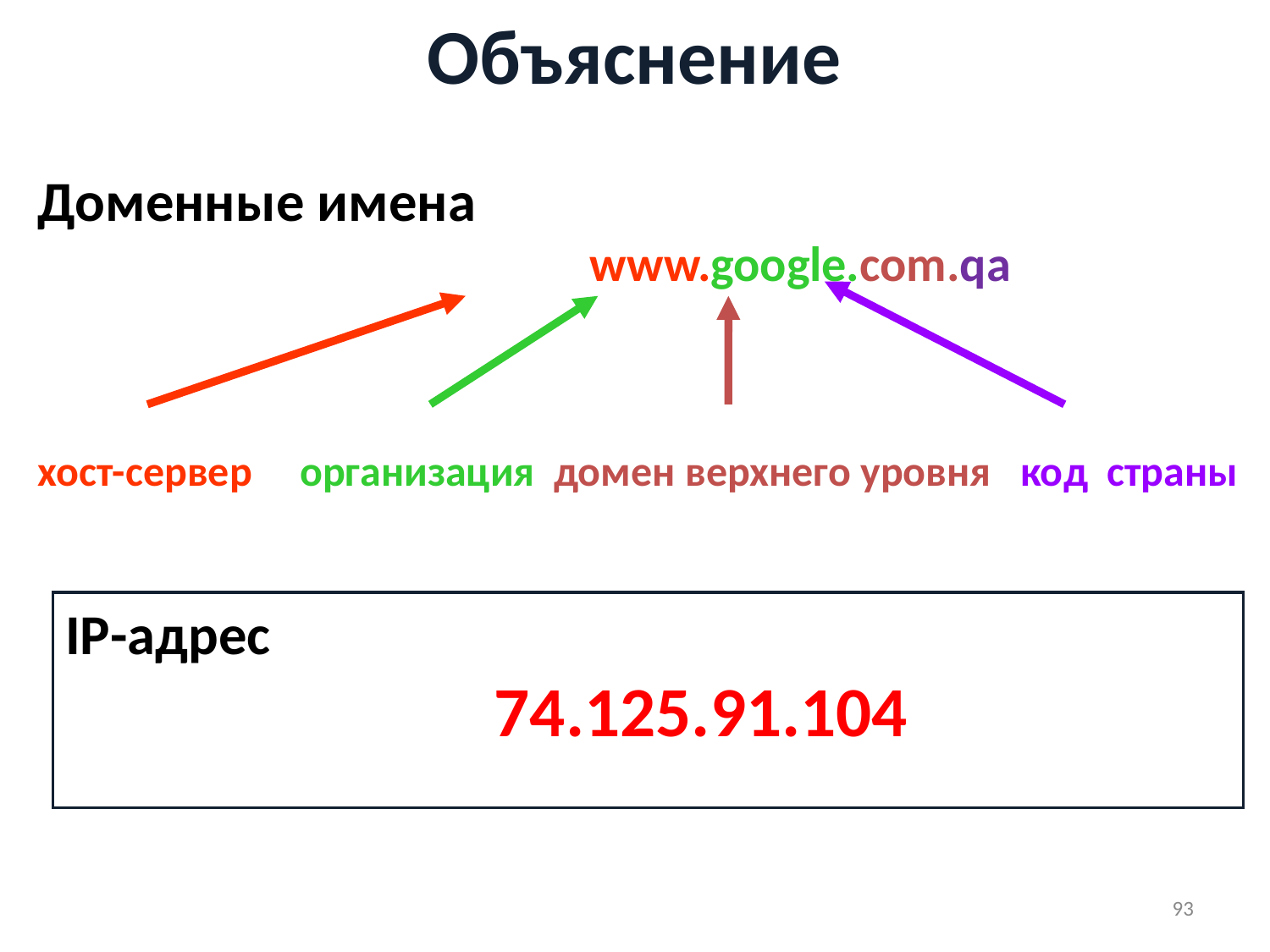

# Объяснение
Доменные имена
			                  www.google.com.qa

хост-сервер     организация  домен верхнего уровня   код  страны

IP-адрес
			   74.125.91.104
93